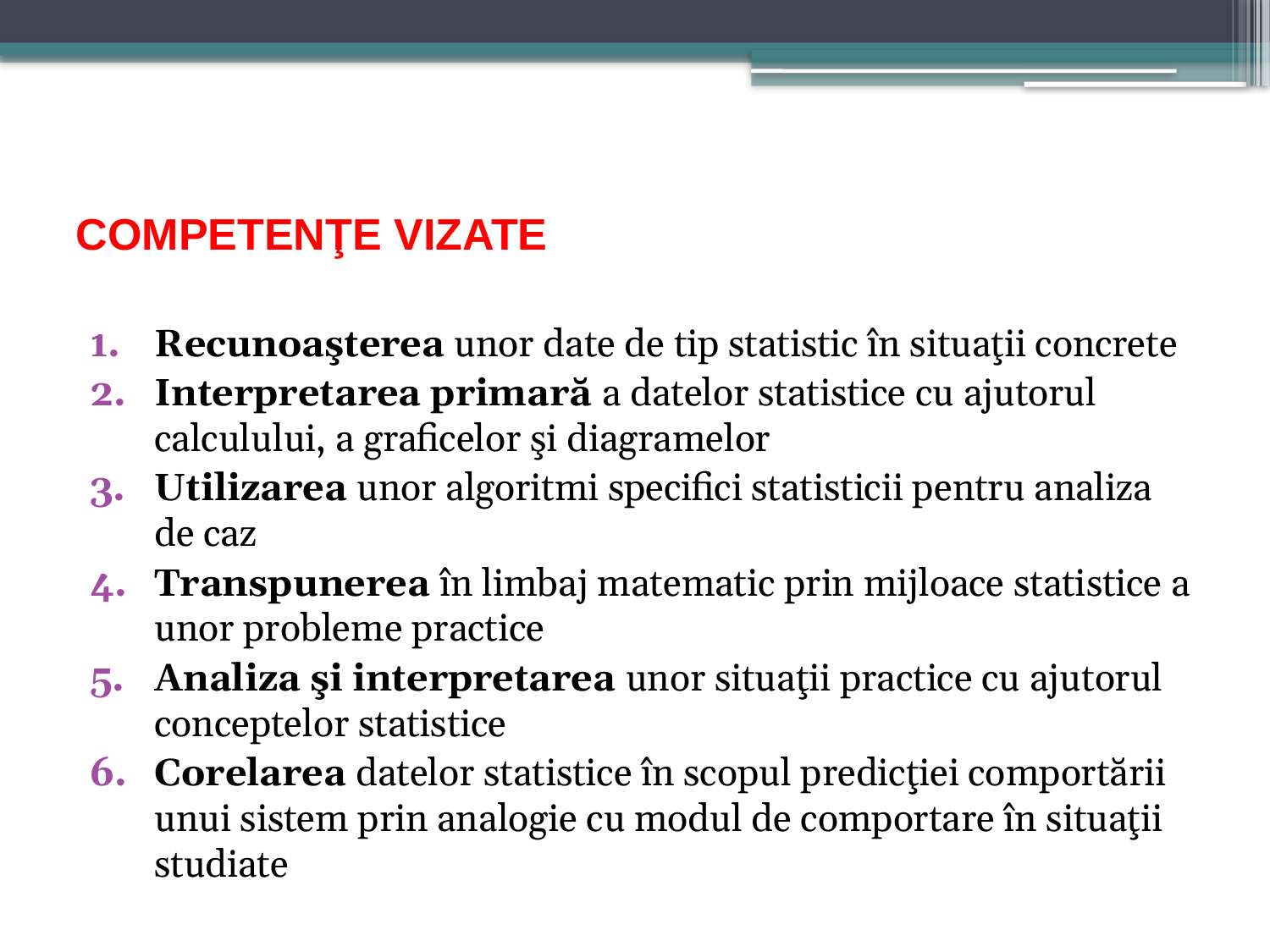

# COMPETENŢE VIZATE
Recunoaşterea unor date de tip statistic în situaţii concrete
Interpretarea primară a datelor statistice cu ajutorul calculului, a graficelor şi diagramelor
Utilizarea unor algoritmi specifici statisticii pentru analiza de caz
Transpunerea în limbaj matematic prin mijloace statistice a unor probleme practice
Analiza şi interpretarea unor situaţii practice cu ajutorul conceptelor statistice
Corelarea datelor statistice în scopul predicţiei comportării unui sistem prin analogie cu modul de comportare în situaţii studiate